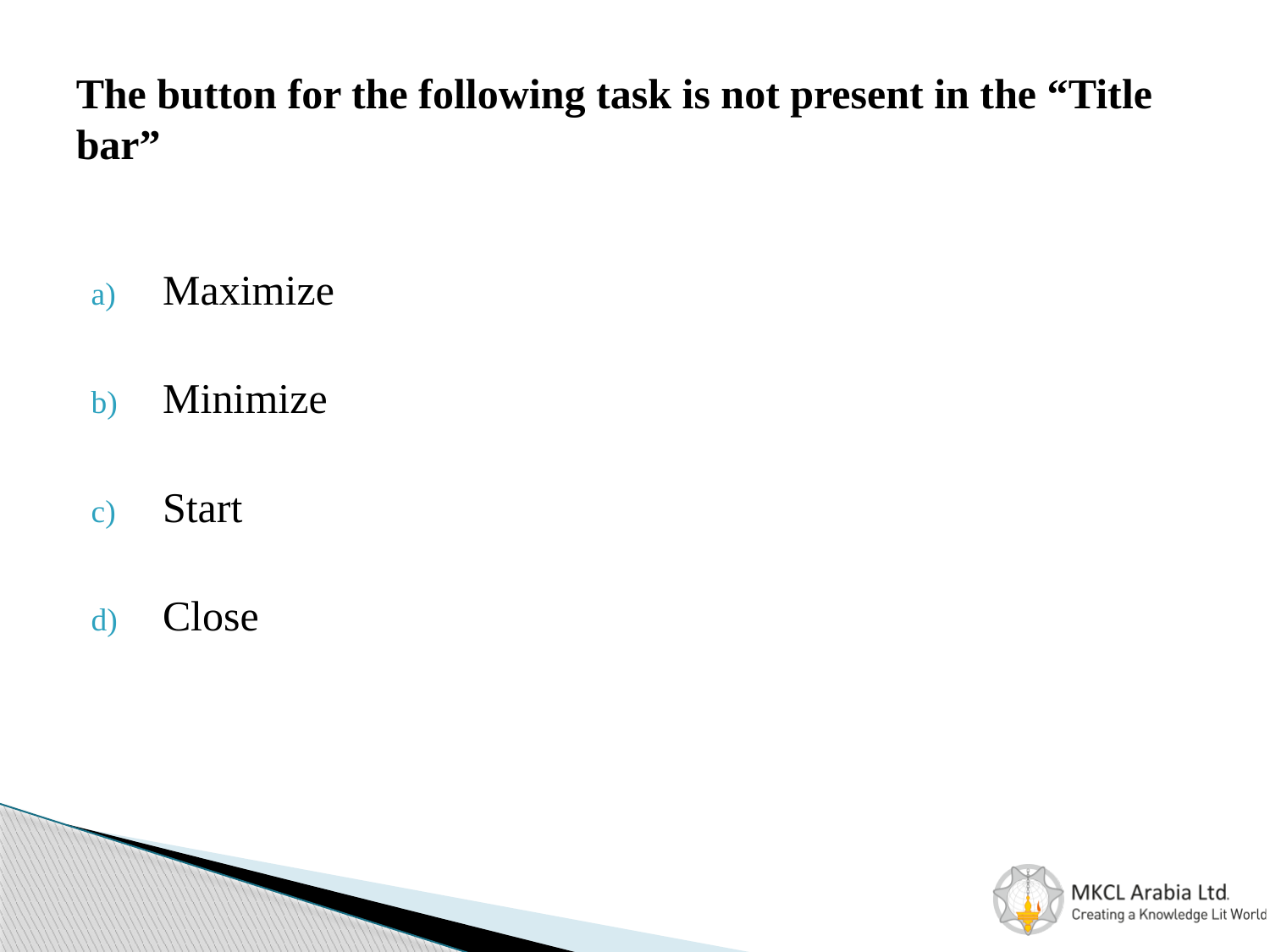

# The button for the following task is not present in the “Title bar”
Maximize
Minimize
Start
Close